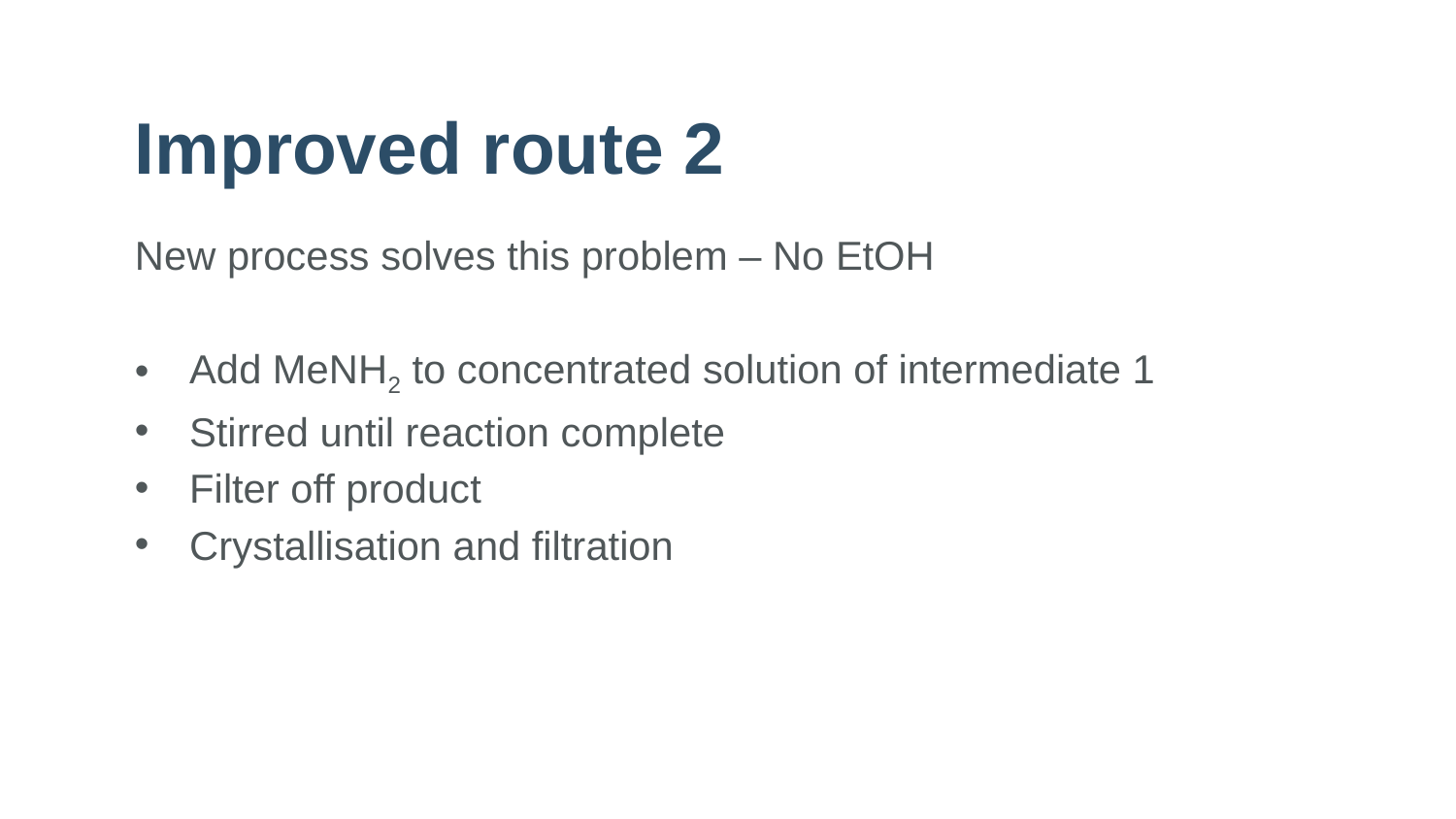

# Improved route 2
New process solves this problem – No EtOH

Add MeNH2 to concentrated solution of intermediate 1
Stirred until reaction complete
Filter off product
Crystallisation and filtration